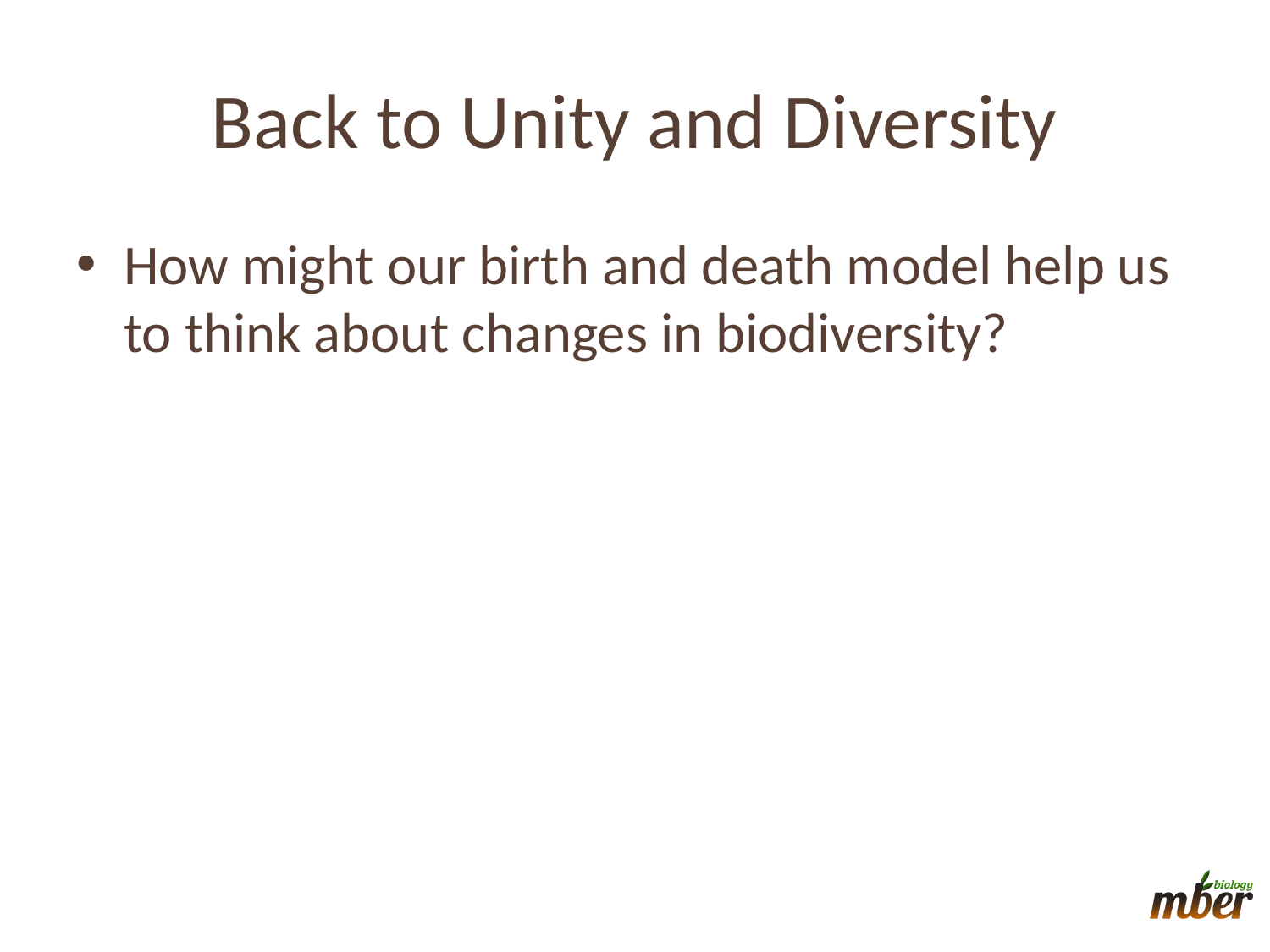

# Back to Unity and Diversity
How might our birth and death model help us to think about changes in biodiversity?